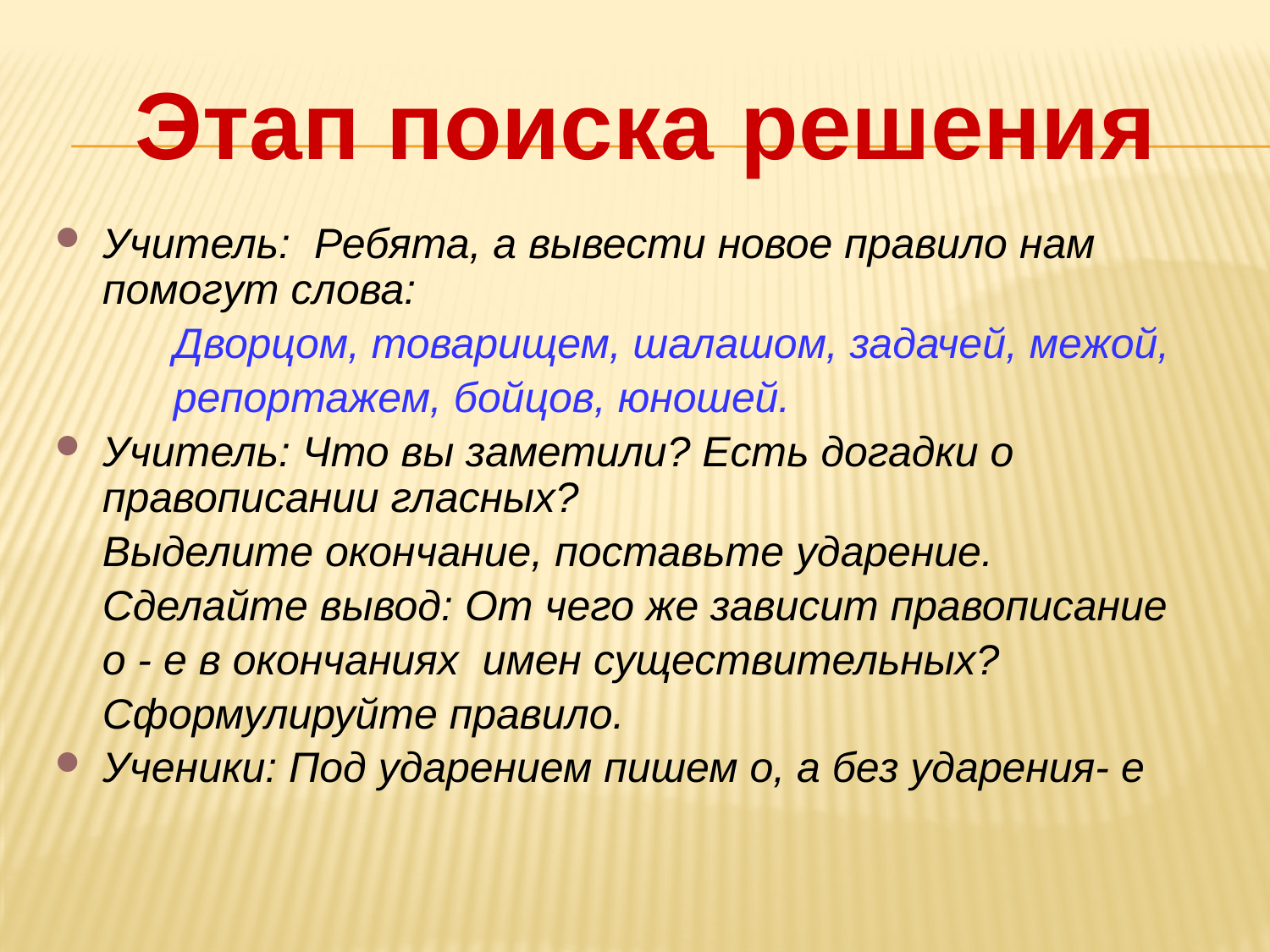

# Этап поиска решения
Учитель:  Ребята, а вывести новое правило нам помогут слова:
          Дворцом, товарищем, шалашом, задачей, межой,
          репортажем, бойцов, юношей.
Учитель: Что вы заметили? Есть догадки о правописании гласных?
    Выделите окончание, поставьте ударение.
    Сделайте вывод: От чего же зависит правописание
    о - е в окончаниях  имен существительных?
    Сформулируйте правило.
Ученики: Под ударением пишем о, а без ударения- е